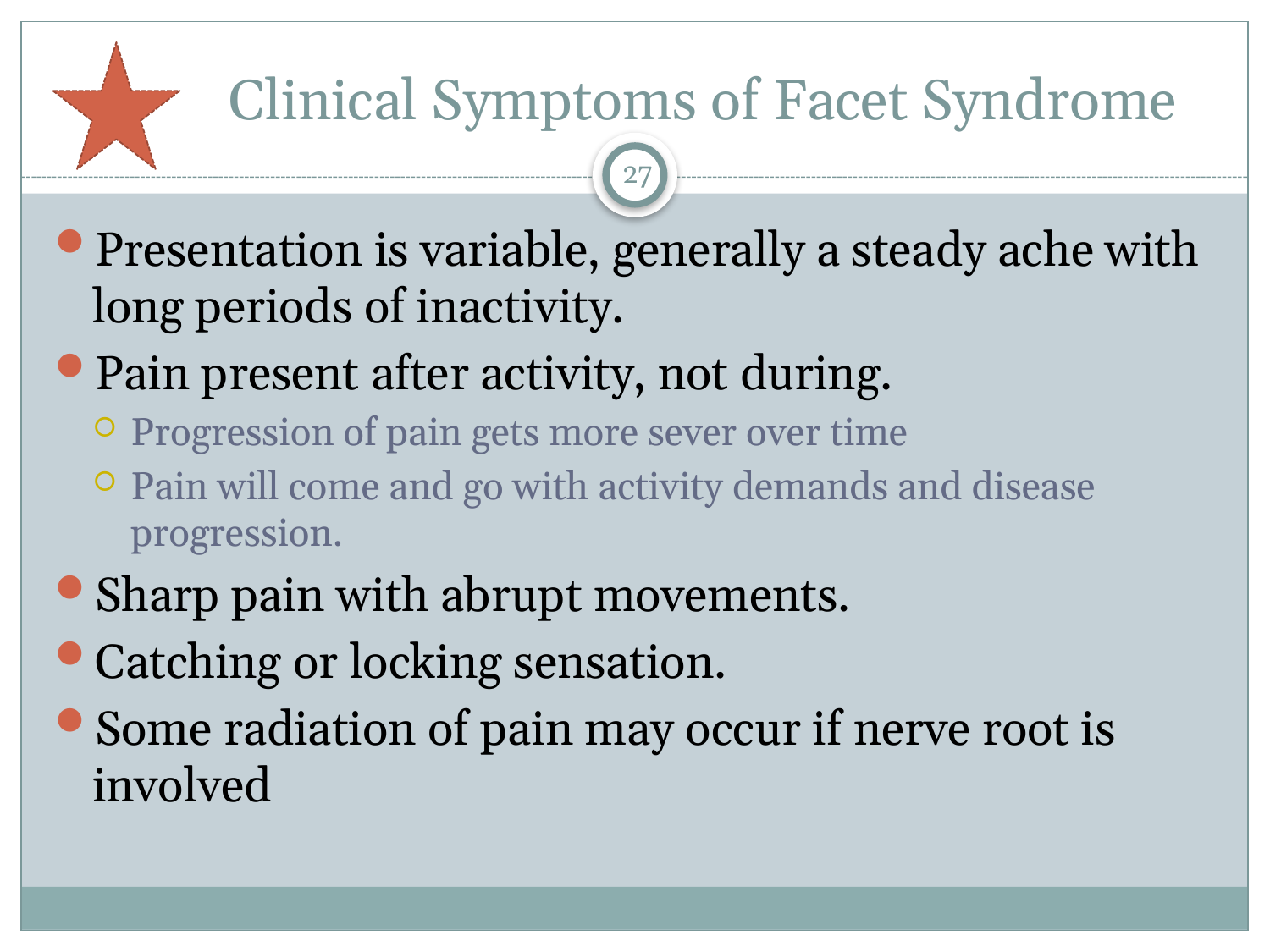

# Clinical Symptoms of Facet Syndrome

27
Presentation is variable, generally a steady ache with long periods of inactivity.
Pain present after activity, not during.
Progression of pain gets more sever over time
Pain will come and go with activity demands and disease progression.
Sharp pain with abrupt movements.
Catching or locking sensation.
Some radiation of pain may occur if nerve root is involved